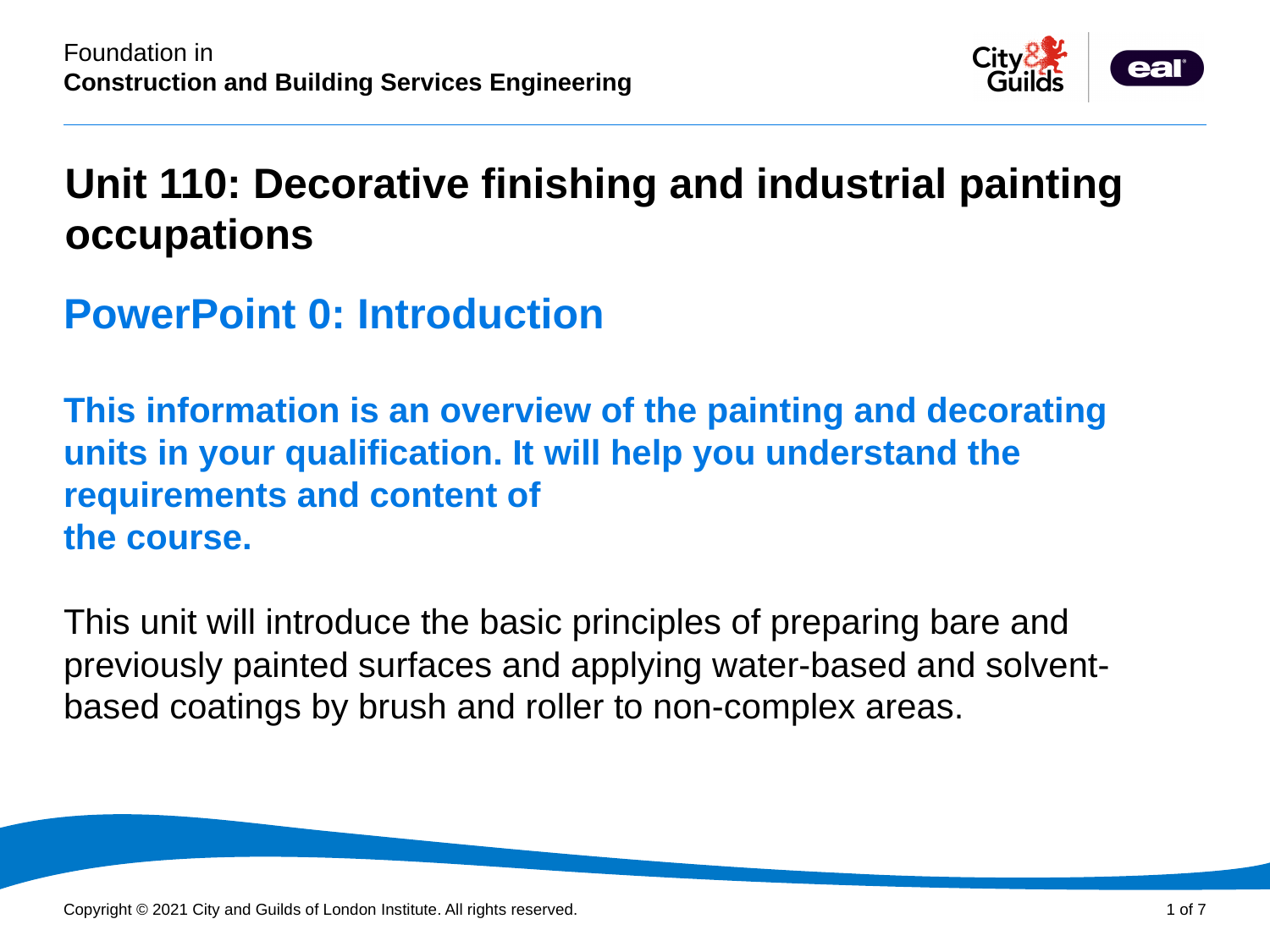

Unit 110: Decorative finishing and industrial painting occupations

PowerPoint presentation
# PowerPoint 0: Introduction This information is an overview of the painting and decorating units in your qualification. It will help you understand the requirements and content of the course. This unit will introduce the basic principles of preparing bare and previously painted surfaces and applying water-based and solvent-based coatings by brush and roller to non-complex areas.